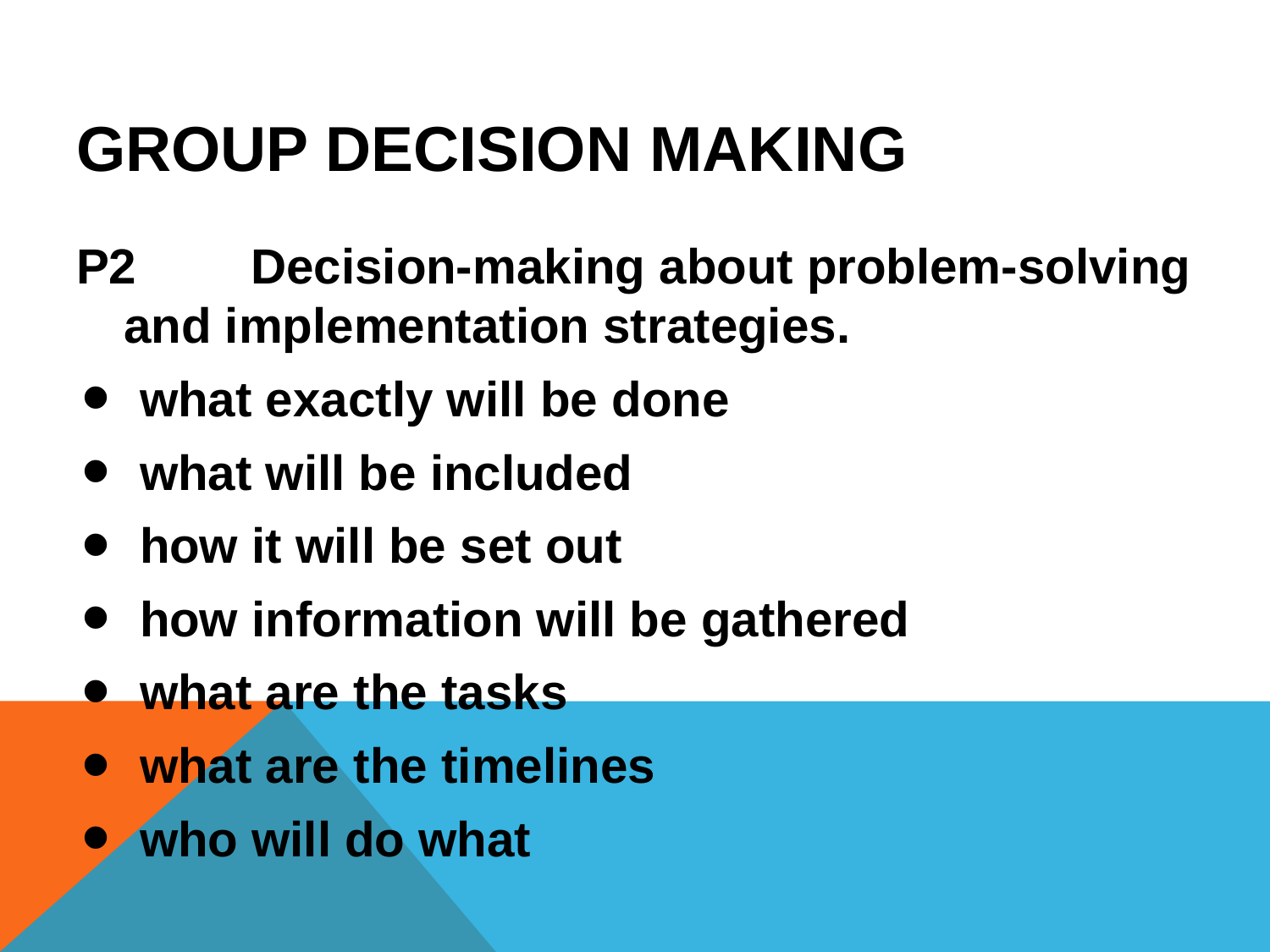

# Group Decision Making
P2    	Decision-making about problem-solving and implementation strategies.
what exactly will be done
what will be included
how it will be set out
how information will be gathered
what are the tasks
what are the timelines
who will do what